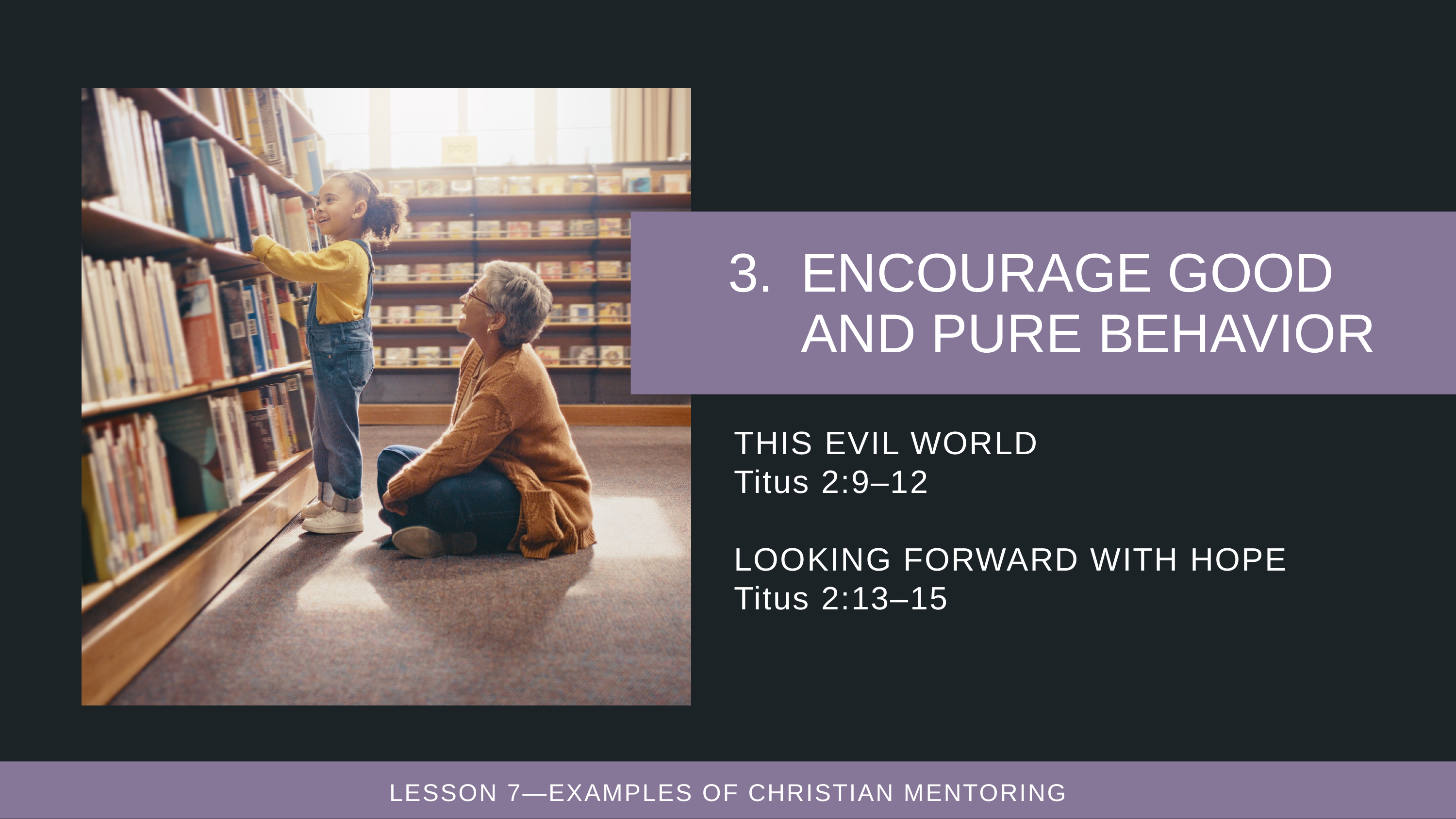

THIS EVIL WORLD
Titus 2:9–12
LOOKING FORWARD WITH HOPE
Titus 2:13–15